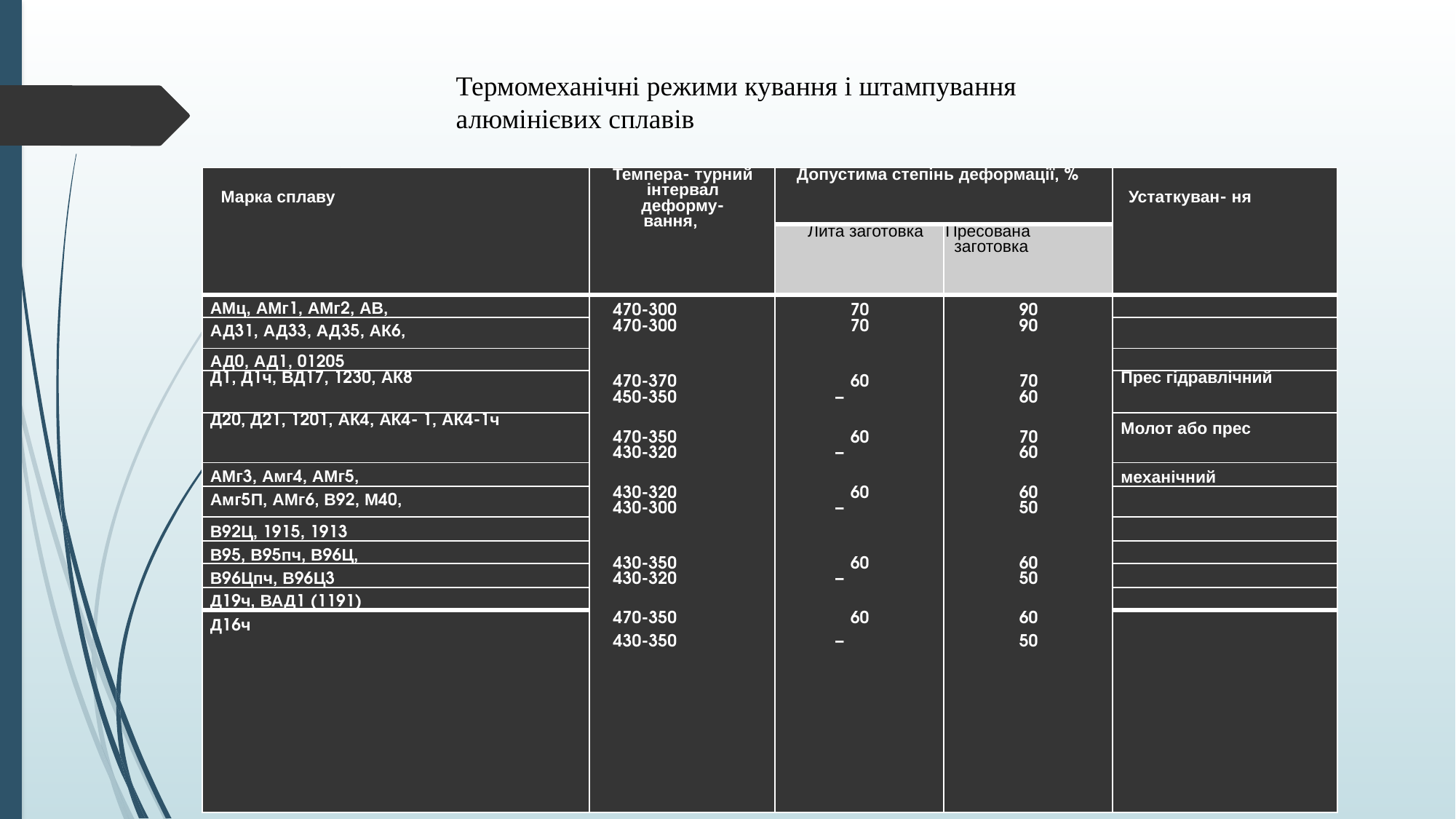

Термомеханічні режими кування і штампування алюмінієвих сплавів
| Марка сплаву | Темпера- турний інтервал деформу- вання, | Допустима степінь деформації, % |  | Устаткуван- ня |
| --- | --- | --- | --- | --- |
|  |  | Лита заготовка | Пресована заготовка |  |
| АМц, АМг1, АМг2, АВ, | 470-300 470-300     470-370 450-350   470-350 430-320   430-320 430-300     430-350 430-320   470-350 430-350 | 70 70     60 –   60 –   60 –     60 –   60 – | 90 90     70 60   70 60   60 50     60 50   60 50 |  |
| АД31, АД33, АД35, АК6, |  |  |  |  |
| АД0, АД1, 01205 |  |  |  |  |
| Д1, Д1ч, ВД17, 1230, АК8 |  |  |  | Прес гідравлічний |
| Д20, Д21, 1201, АК4, АК4- 1, АК4-1ч |  |  |  | Молот або прес |
| АМг3, Амг4, АМг5, |  |  |  | механічний |
| Амг5П, АМг6, В92, М40, |  |  |  |  |
| В92Ц, 1915, 1913 |  |  |  |  |
| В95, В95пч, В96Ц, |  |  |  |  |
| В96Цпч, В96Ц3 |  |  |  |  |
| Д19ч, ВАД1 (1191) |  |  |  |  |
| Д16ч |  |  |  |  |